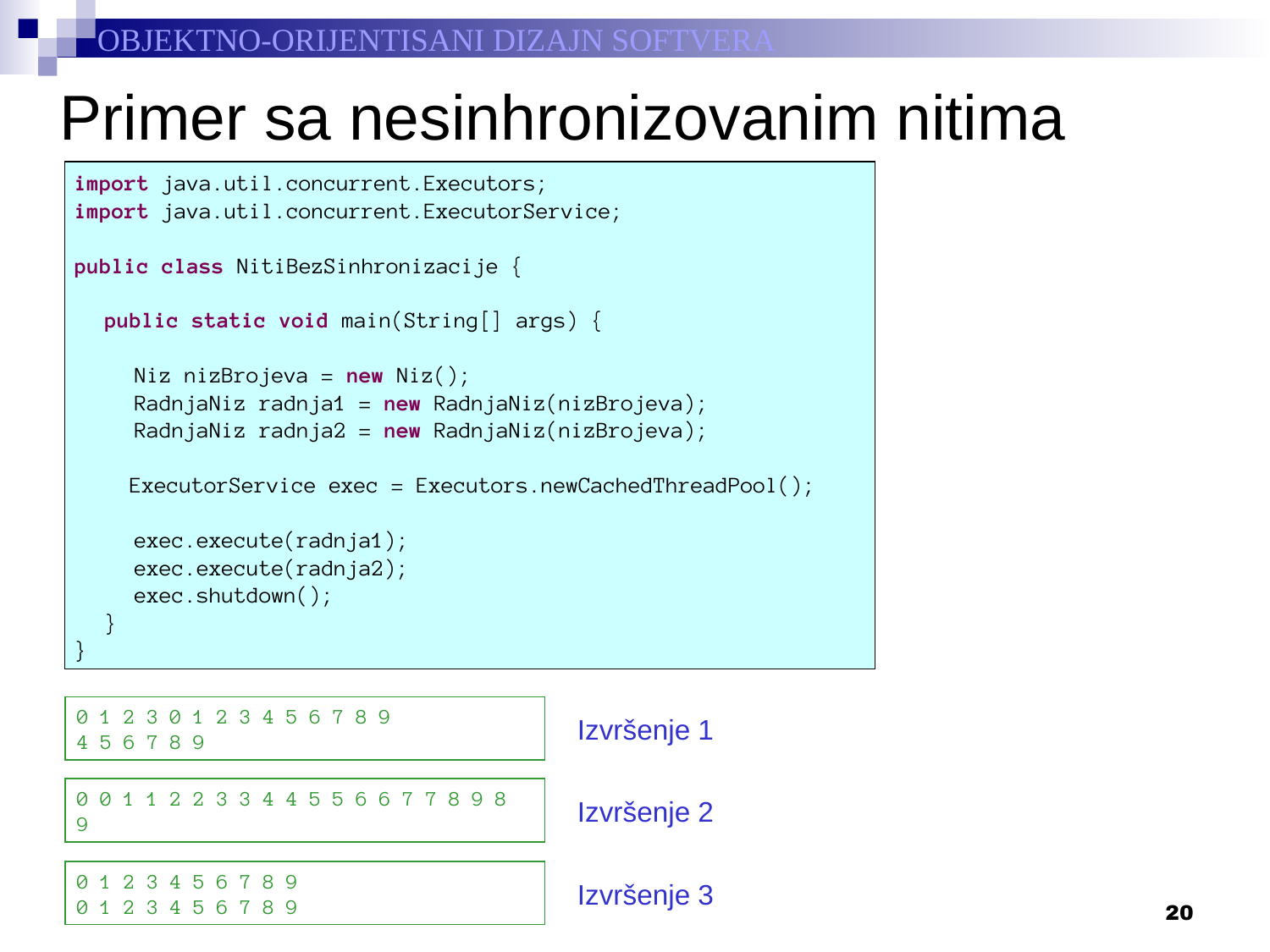

# Primer sa nesinhronizovanim nitima
import java.util.concurrent.Executors;
import java.util.concurrent.ExecutorService;

public class NitiBezSinhronizacije {

	public static void main(String[] args) {

		Niz nizBrojeva = new Niz();
		RadnjaNiz radnja1 = new RadnjaNiz(nizBrojeva);
		RadnjaNiz radnja2 = new RadnjaNiz(nizBrojeva);

	  ExecutorService exec = Executors.newCachedThreadPool();

		exec.execute(radnja1);
		exec.execute(radnja2);
		exec.shutdown();
	}
}
0 1 2 3 0 1 2 3 4 5 6 7 8 9
4 5 6 7 8 9
Izvršenje 1
0 0 1 1 2 2 3 3 4 4 5 5 6 6 7 7 8 9 8
9
Izvršenje 2
0 1 2 3 4 5 6 7 8 9
0 1 2 3 4 5 6 7 8 9
20
Izvršenje 3